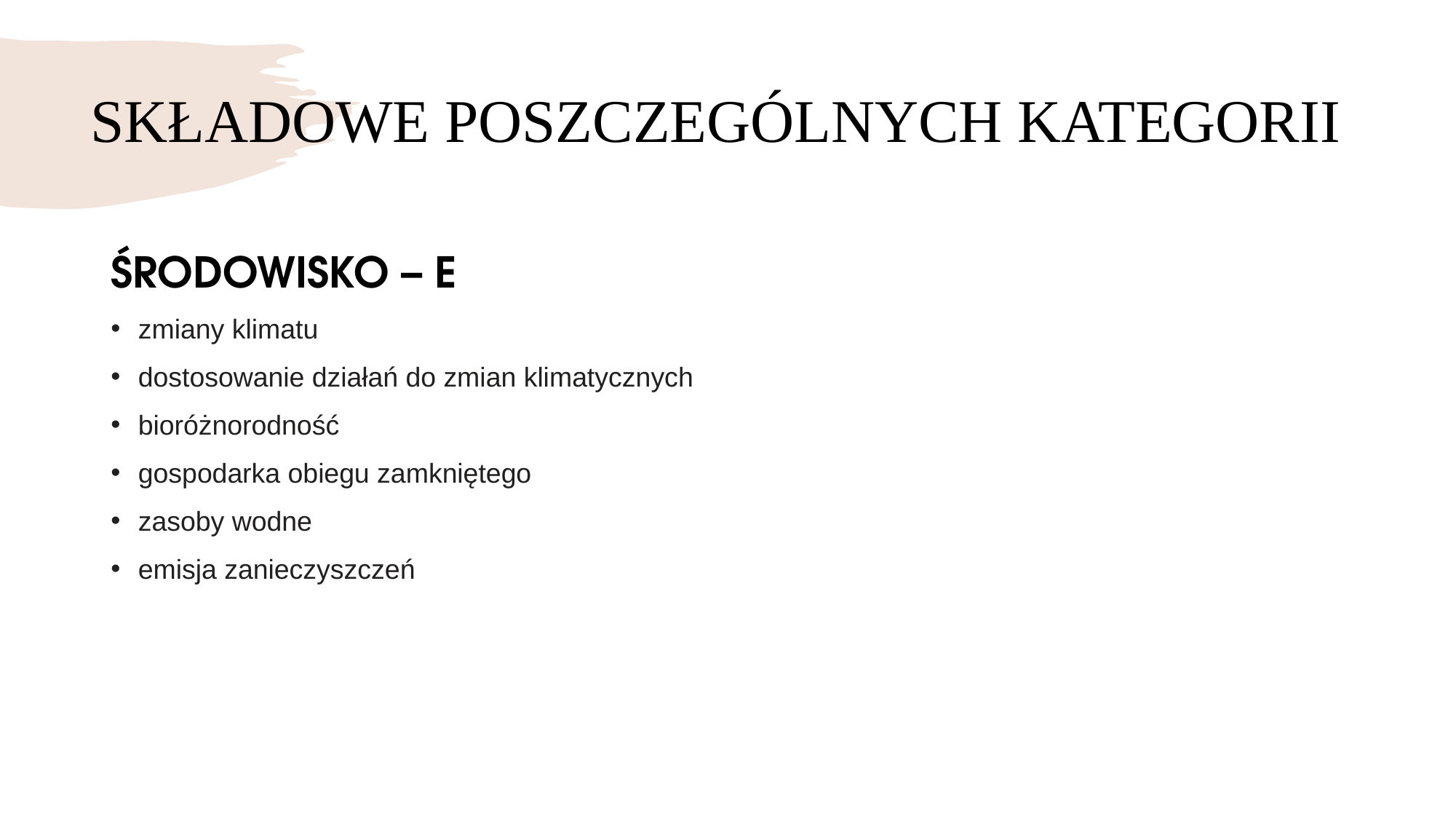

# SKŁADOWE POSZCZEGÓLNYCH KATEGORII
ŚRODOWISKO – E
zmiany klimatu
dostosowanie działań do zmian klimatycznych
bioróżnorodność
gospodarka obiegu zamkniętego
zasoby wodne
emisja zanieczyszczeń